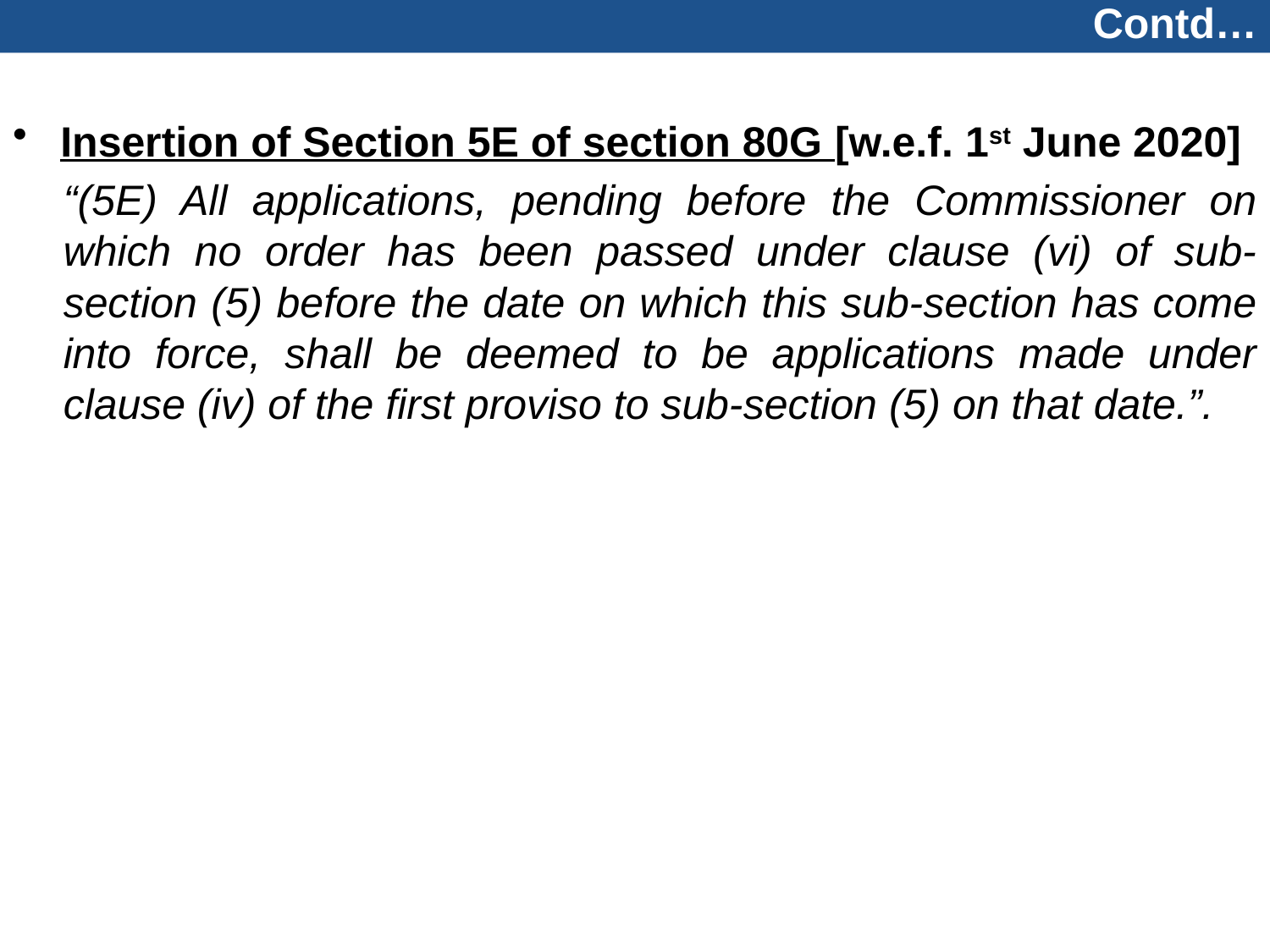

# Contd…

Insertion of Section 5E of section 80G [w.e.f. 1st June 2020]
“(5E) All applications, pending before the Commissioner on which no order has been passed under clause (vi) of sub-section (5) before the date on which this sub-section has come into force, shall be deemed to be applications made under clause (iv) of the first proviso to sub-section (5) on that date.”.